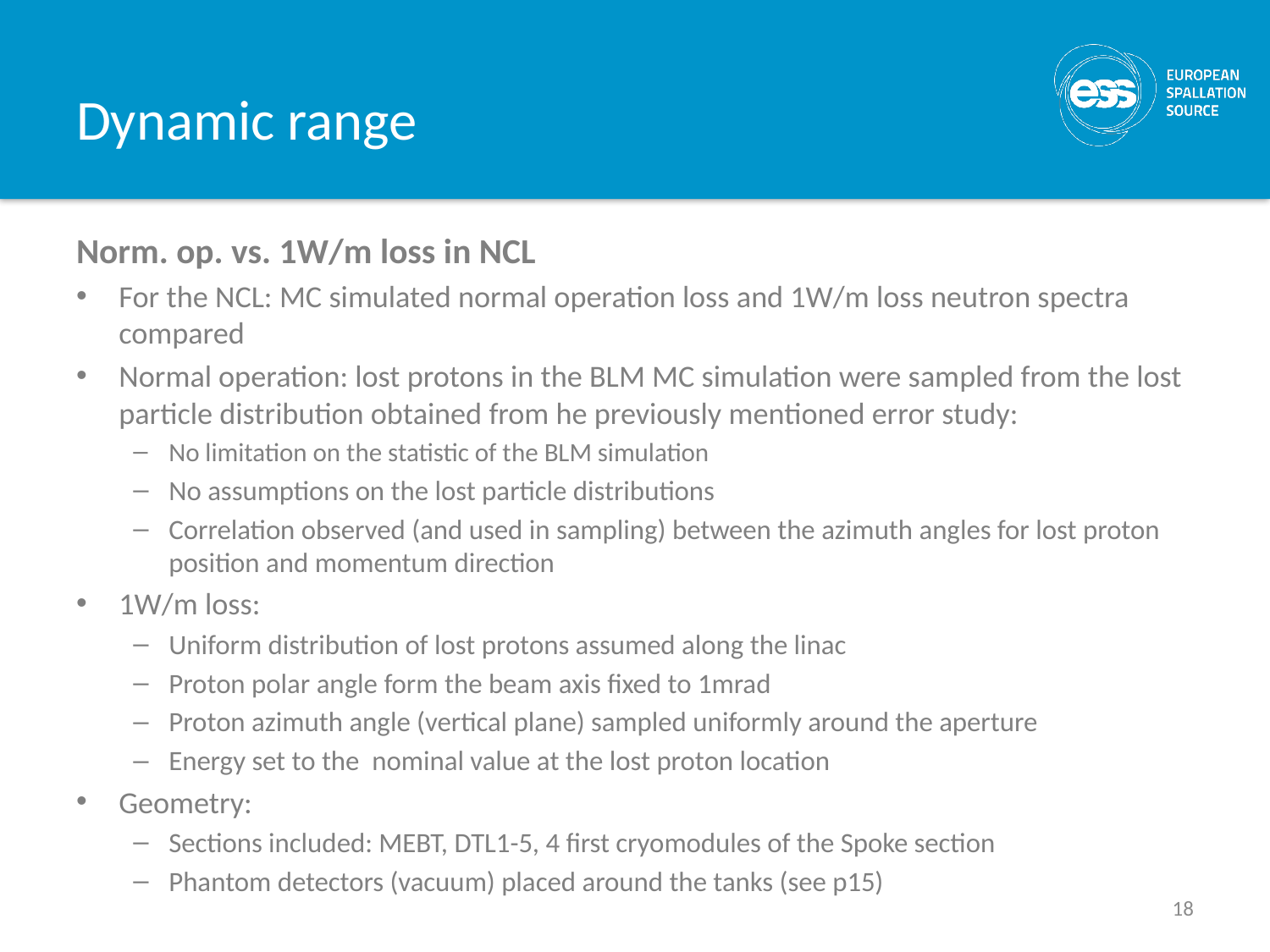

# Dynamic range
Norm. op. vs. 1W/m loss in NCL
For the NCL: MC simulated normal operation loss and 1W/m loss neutron spectra  compared
Normal operation: lost protons in the BLM MC simulation were sampled from the lost particle distribution obtained from he previously mentioned error study:
No limitation on the statistic of the BLM simulation
No assumptions on the lost particle distributions
Correlation observed (and used in sampling) between the azimuth angles for lost proton position and momentum direction
1W/m loss:
Uniform distribution of lost protons assumed along the linac
Proton polar angle form the beam axis fixed to 1mrad
Proton azimuth angle (vertical plane) sampled uniformly around the aperture
Energy set to the  nominal value at the lost proton location
Geometry:
Sections included: MEBT, DTL1-5, 4 first cryomodules of the Spoke section
Phantom detectors (vacuum) placed around the tanks (see p15)

18